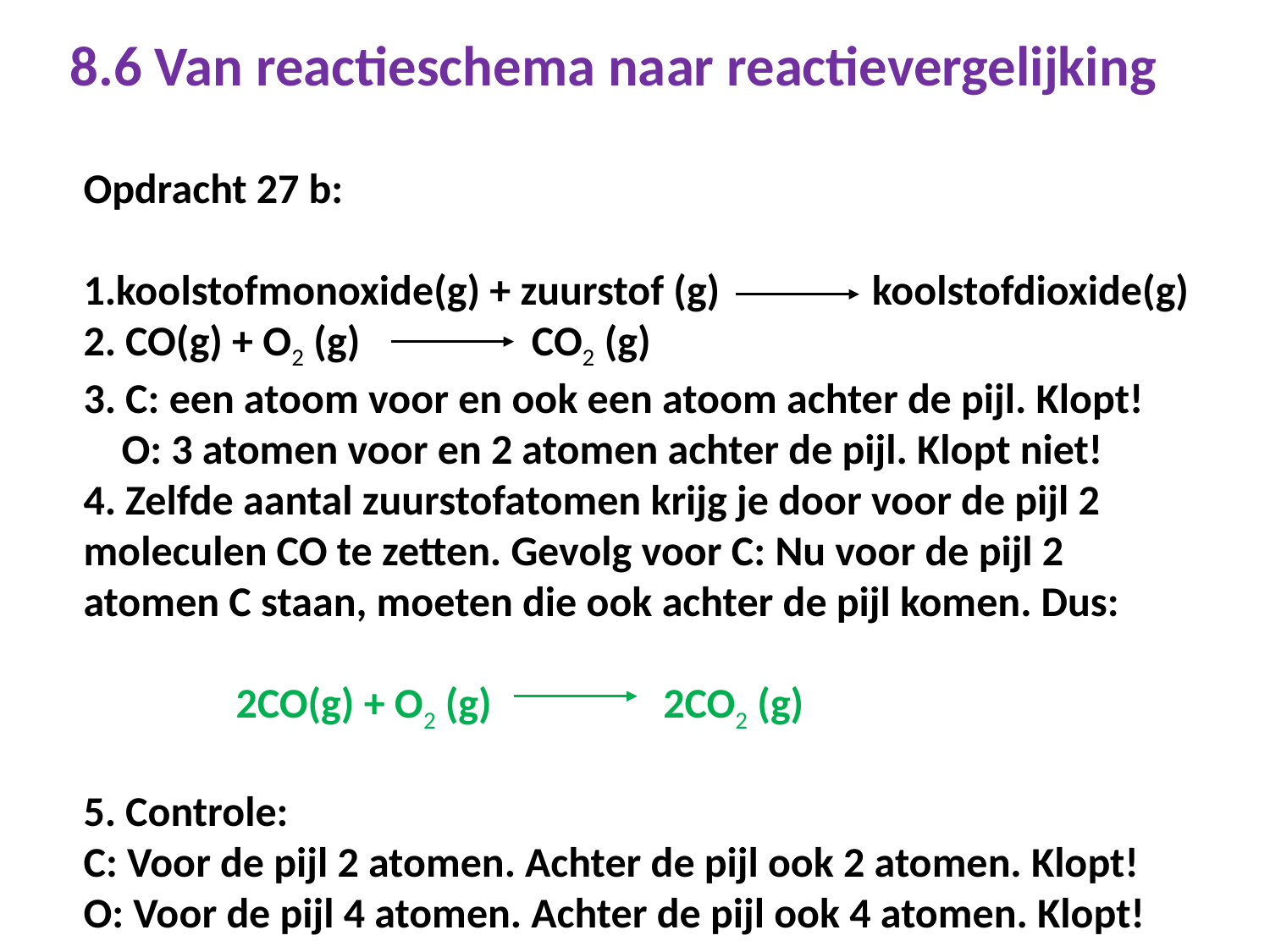

# 8.6 Van reactieschema naar reactievergelijking
Opdracht 27 b:

1.koolstofmonoxide(g) + zuurstof (g)                koolstofdioxide(g)
2. CO(g) + O2 (g)                  CO2 (g)
3. C: een atoom voor en ook een atoom achter de pijl. Klopt!
    O: 3 atomen voor en 2 atomen achter de pijl. Klopt niet!
4. Zelfde aantal zuurstofatomen krijg je door voor de pijl 2 moleculen CO te zetten. Gevolg voor C: Nu voor de pijl 2 atomen C staan, moeten die ook achter de pijl komen. Dus:

                2CO(g) + O2 (g)                  2CO2 (g)

5. Controle:
C: Voor de pijl 2 atomen. Achter de pijl ook 2 atomen. Klopt!
O: Voor de pijl 4 atomen. Achter de pijl ook 4 atomen. Klopt!